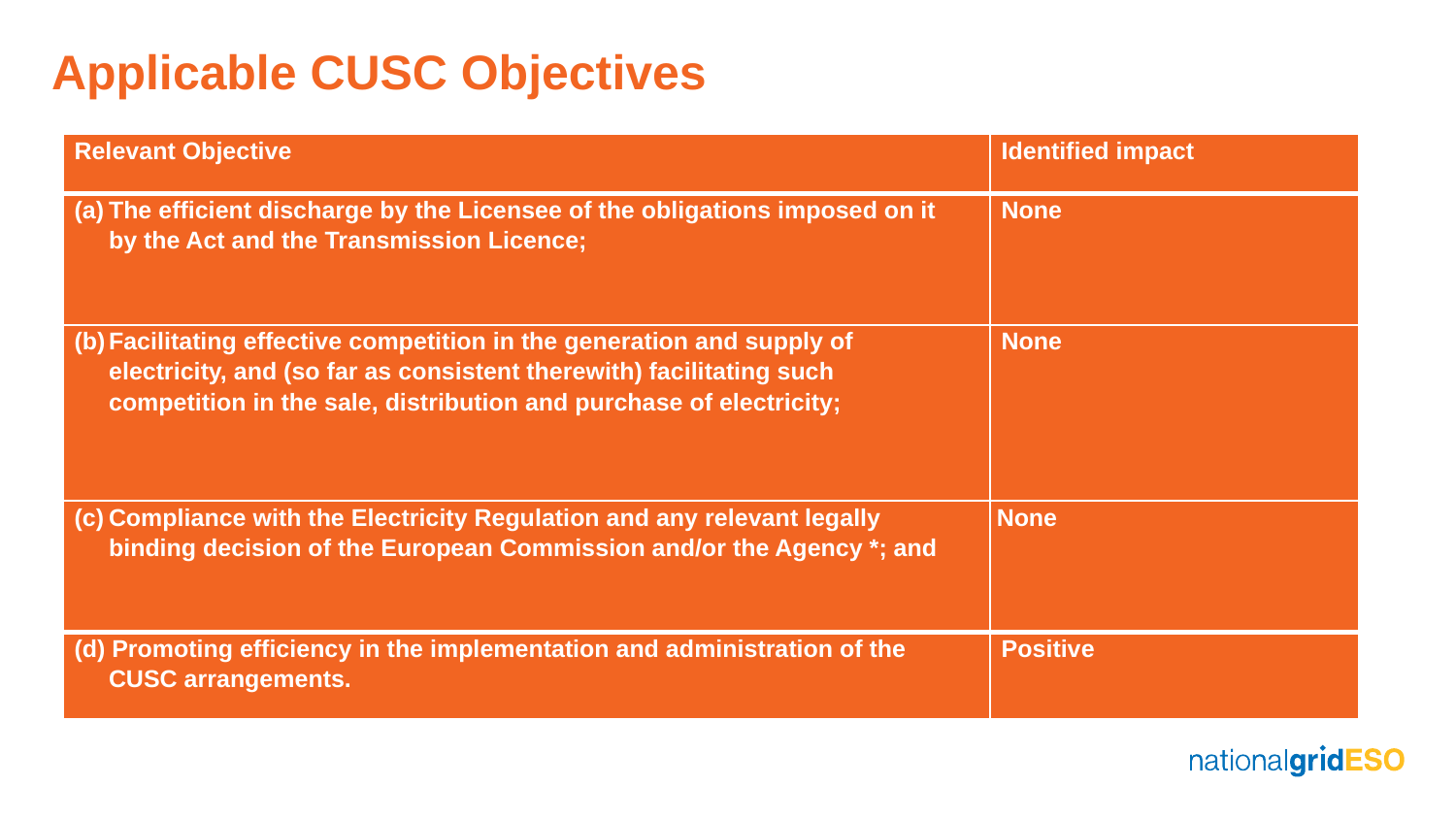

# Applicable CUSC Objectives
| Relevant Objective | Identified impact |
| --- | --- |
| (a) The efficient discharge by the Licensee of the obligations imposed on it by the Act and the Transmission Licence; | None |
| (b) Facilitating effective competition in the generation and supply of electricity, and (so far as consistent therewith) facilitating such competition in the sale, distribution and purchase of electricity; | None |
| (c) Compliance with the Electricity Regulation and any relevant legally binding decision of the European Commission and/or the Agency \*; and | None |
| (d) Promoting efficiency in the implementation and administration of the CUSC arrangements. | Positive |